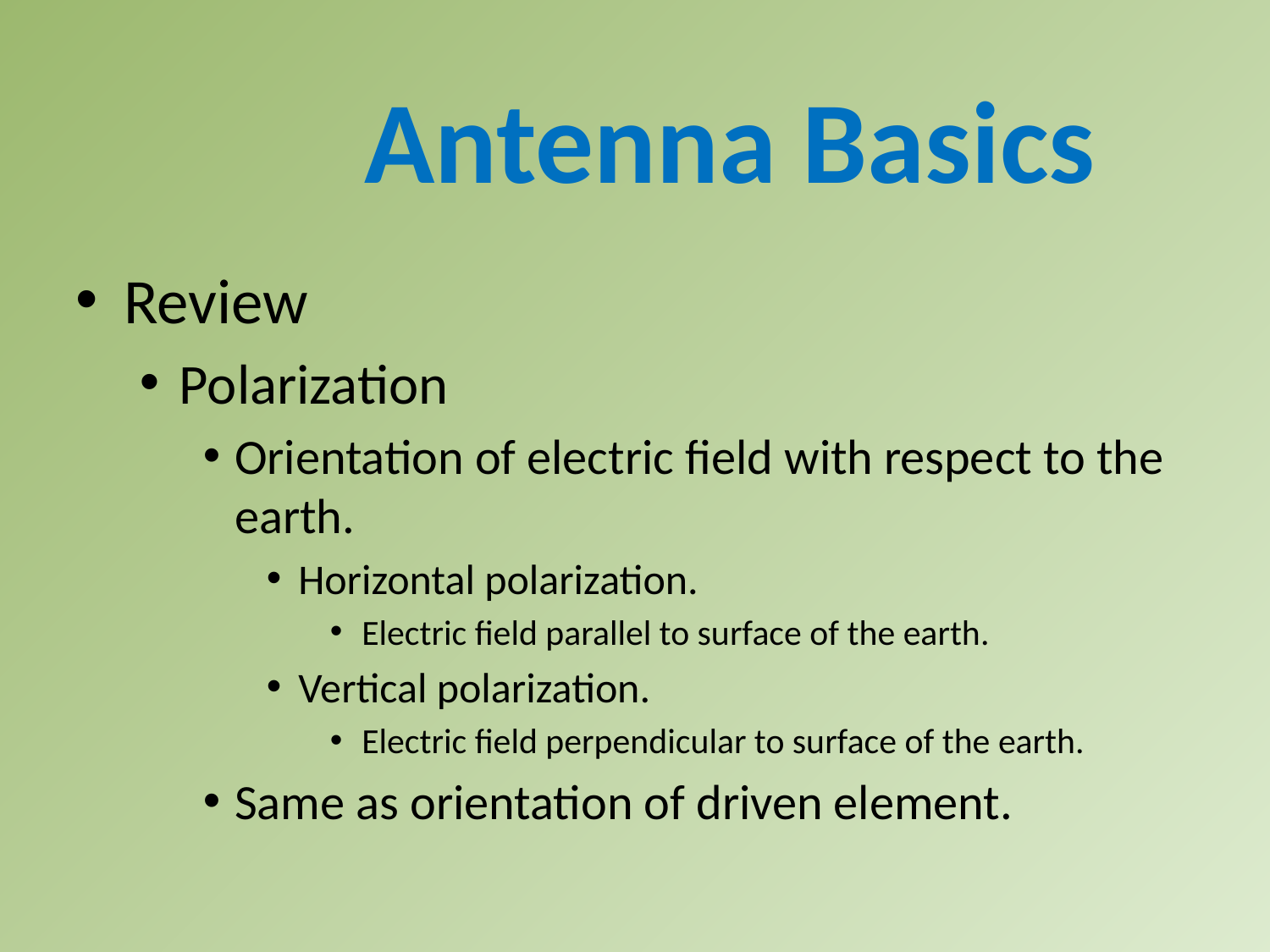

Antenna Basics
Review
Polarization
Orientation of electric field with respect to the earth.
Horizontal polarization.
Electric field parallel to surface of the earth.
Vertical polarization.
Electric field perpendicular to surface of the earth.
Same as orientation of driven element.